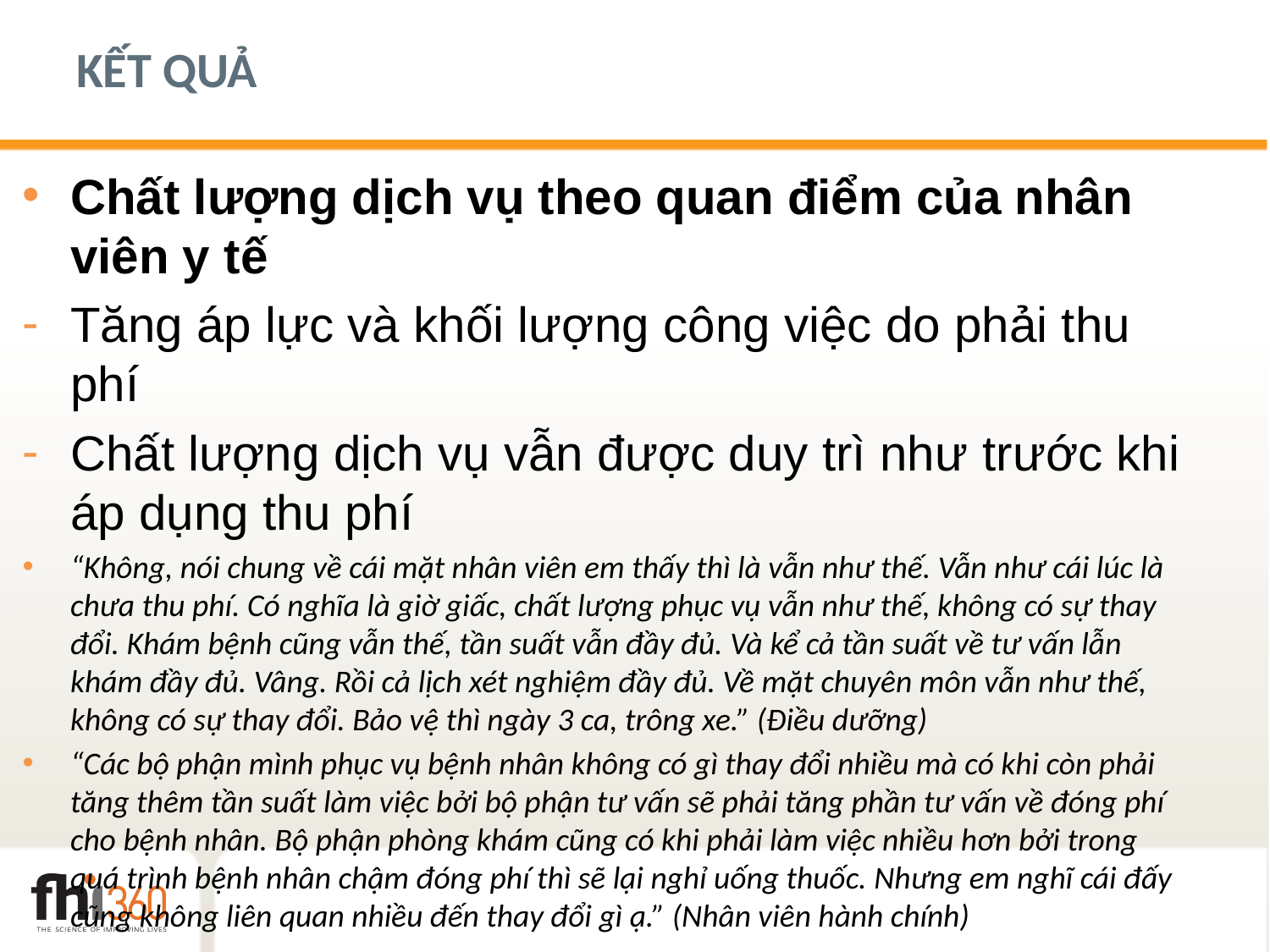

# KẾT QUẢ
Chất lượng dịch vụ theo quan điểm của nhân viên y tế
Tăng áp lực và khối lượng công việc do phải thu phí
Chất lượng dịch vụ vẫn được duy trì như trước khi áp dụng thu phí
“Không, nói chung về cái mặt nhân viên em thấy thì là vẫn như thế. Vẫn như cái lúc là chưa thu phí. Có nghĩa là giờ giấc, chất lượng phục vụ vẫn như thế, không có sự thay đổi. Khám bệnh cũng vẫn thế, tần suất vẫn đầy đủ. Và kể cả tần suất về tư vấn lẫn khám đầy đủ. Vâng. Rồi cả lịch xét nghiệm đầy đủ. Về mặt chuyên môn vẫn như thế, không có sự thay đổi. Bảo vệ thì ngày 3 ca, trông xe.” (Điều dưỡng)
“Các bộ phận mình phục vụ bệnh nhân không có gì thay đổi nhiều mà có khi còn phải tăng thêm tần suất làm việc bởi bộ phận tư vấn sẽ phải tăng phần tư vấn về đóng phí cho bệnh nhân. Bộ phận phòng khám cũng có khi phải làm việc nhiều hơn bởi trong quá trình bệnh nhân chậm đóng phí thì sẽ lại nghỉ uống thuốc. Nhưng em nghĩ cái đấy cũng không liên quan nhiều đến thay đổi gì ạ.” (Nhân viên hành chính)